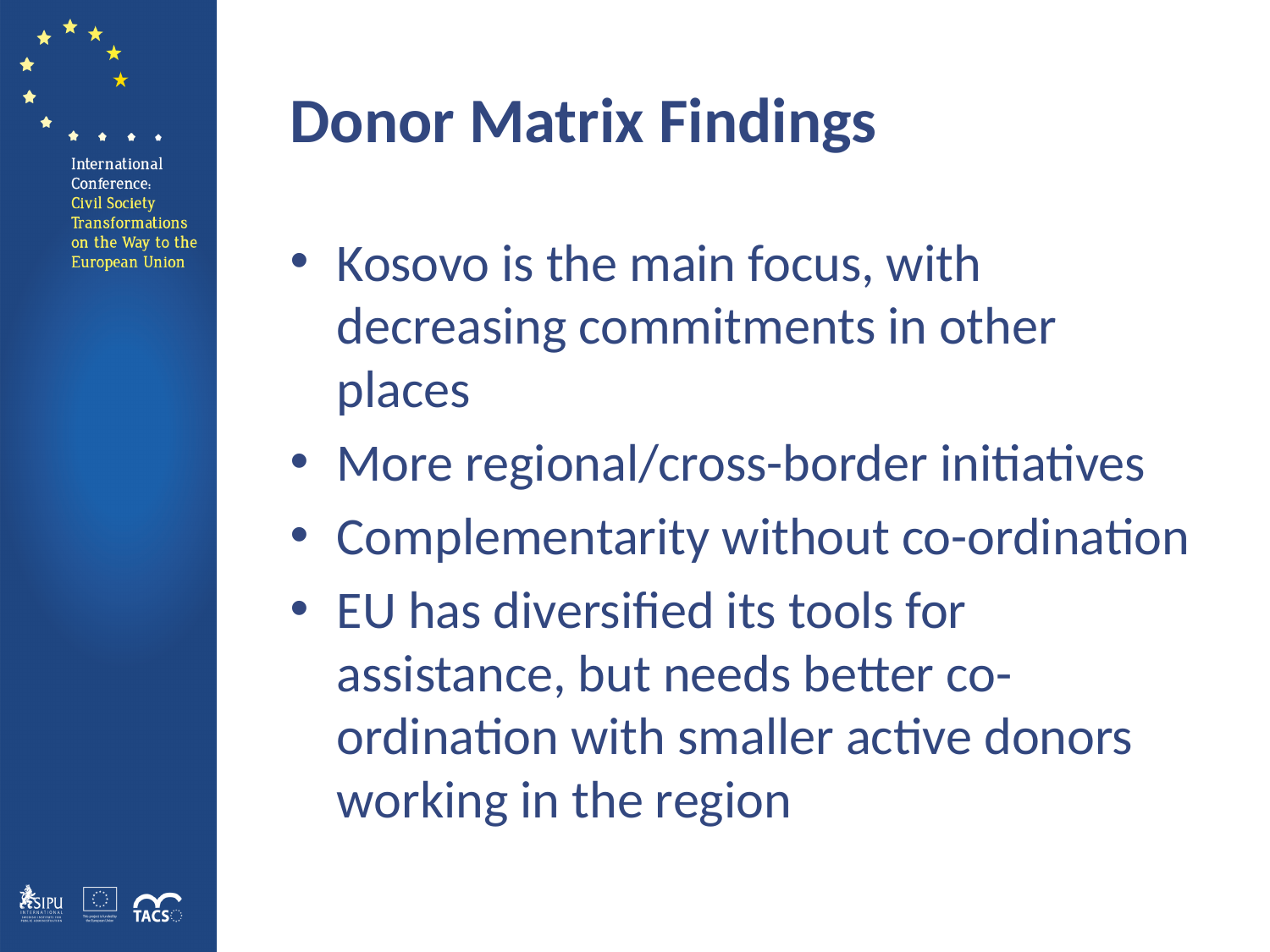

# Donor Matrix Findings
Kosovo is the main focus, with decreasing commitments in other places
More regional/cross-border initiatives
Complementarity without co-ordination
EU has diversified its tools for assistance, but needs better co-ordination with smaller active donors working in the region